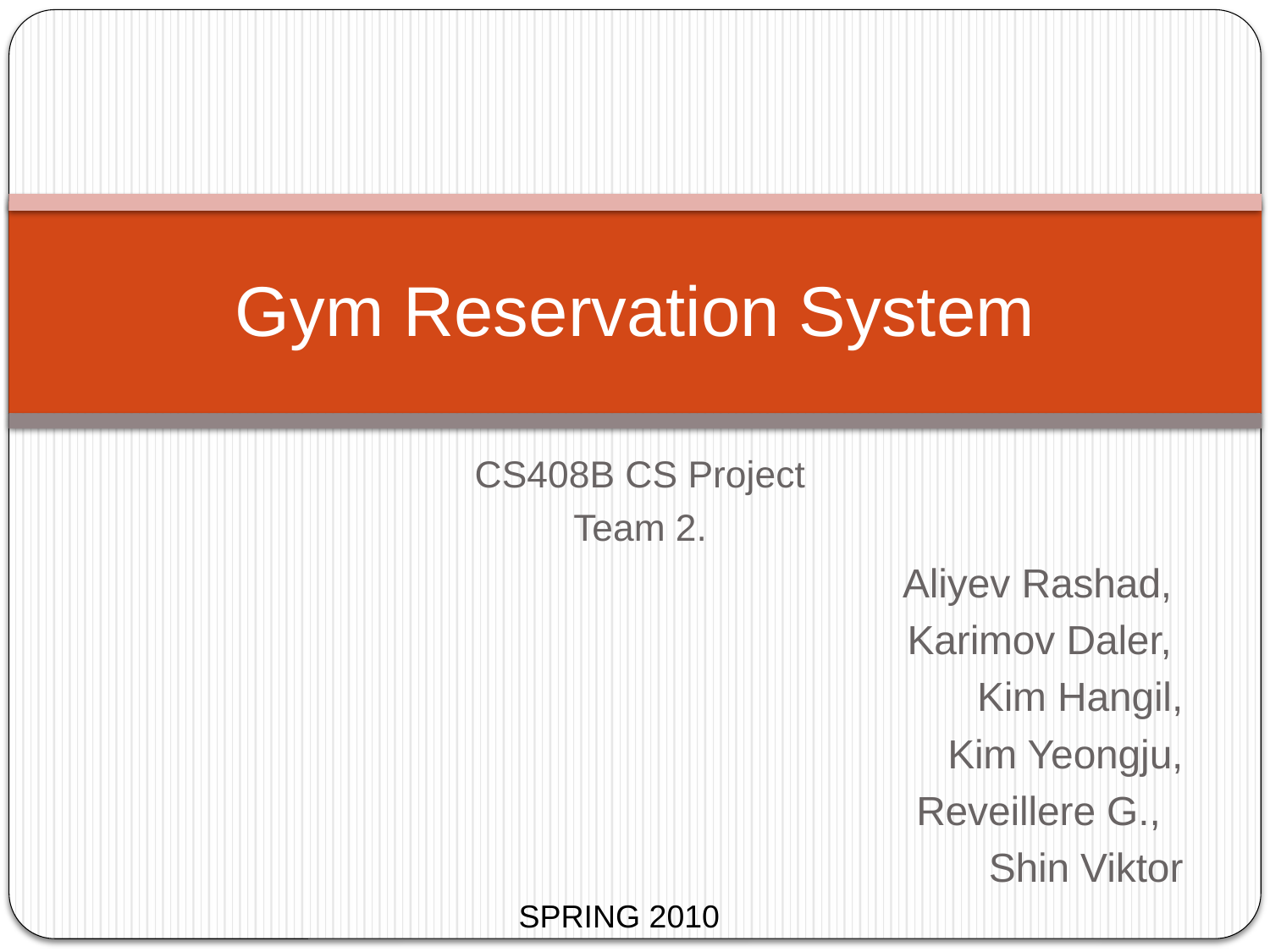

# Gym Reservation System
CS408B CS Project
Team 2.
Aliyev Rashad,
Karimov Daler,
Kim Hangil,
Kim Yeongju,
Reveillere G.,
Shin Viktor

SPRING 2010